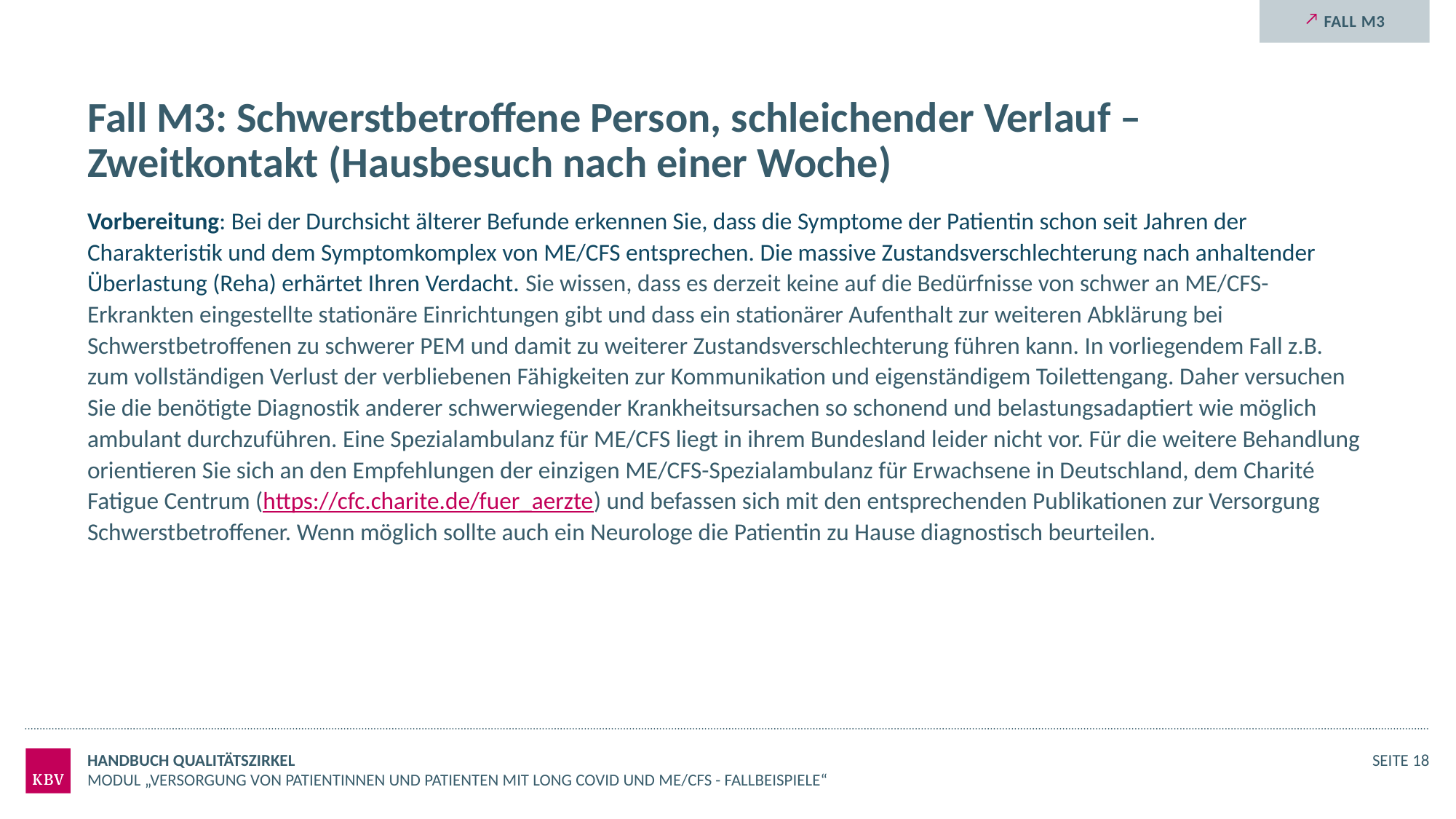

Fall M3
# Fall M3: Schwerstbetroffene Person, schleichender Verlauf – Zweitkontakt (Hausbesuch nach einer Woche)
Vorbereitung: Bei der Durchsicht älterer Befunde erkennen Sie, dass die Symptome der Patientin schon seit Jahren der Charakteristik und dem Symptomkomplex von ME/CFS entsprechen. Die massive Zustandsverschlechterung nach anhaltender Überlastung (Reha) erhärtet Ihren Verdacht. Sie wissen, dass es derzeit keine auf die Bedürfnisse von schwer an ME/CFS-Erkrankten eingestellte stationäre Einrichtungen gibt und dass ein stationärer Aufenthalt zur weiteren Abklärung bei Schwerstbetroffenen zu schwerer PEM und damit zu weiterer Zustandsverschlechterung führen kann. In vorliegendem Fall z.B. zum vollständigen Verlust der verbliebenen Fähigkeiten zur Kommunikation und eigenständigem Toilettengang. Daher versuchen Sie die benötigte Diagnostik anderer schwerwiegender Krankheitsursachen so schonend und belastungsadaptiert wie möglich ambulant durchzuführen. Eine Spezialambulanz für ME/CFS liegt in ihrem Bundesland leider nicht vor. Für die weitere Behandlung orientieren Sie sich an den Empfehlungen der einzigen ME/CFS-Spezialambulanz für Erwachsene in Deutschland, dem Charité Fatigue Centrum (https://cfc.charite.de/fuer_aerzte) und befassen sich mit den entsprechenden Publikationen zur Versorgung Schwerstbetroffener. Wenn möglich sollte auch ein Neurologe die Patientin zu Hause diagnostisch beurteilen.

Handbuch Qualitätszirkel
Seite 18
Modul „Versorgung von Patientinnen und Patienten mit Long COVID und ME/CFS - Fallbeispiele“